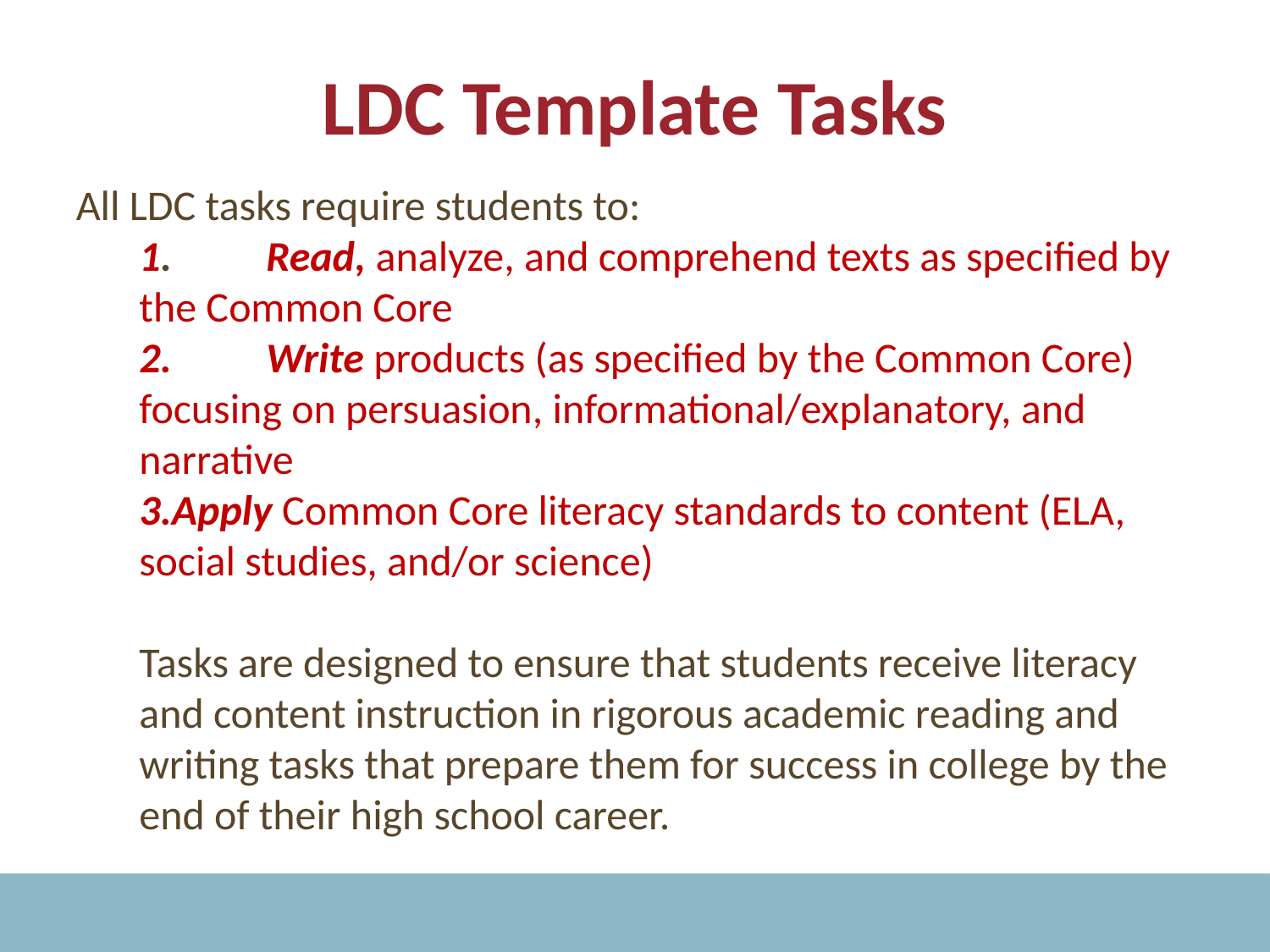

LDC Template Tasks
All LDC tasks require students to:
1.	Read, analyze, and comprehend texts as specified by the Common Core
2.	Write products (as specified by the Common Core) focusing on persuasion, informational/explanatory, and narrative
Apply Common Core literacy standards to content (ELA, social studies, and/or science)

Tasks are designed to ensure that students receive literacy and content instruction in rigorous academic reading and writing tasks that prepare them for success in college by the end of their high school career.